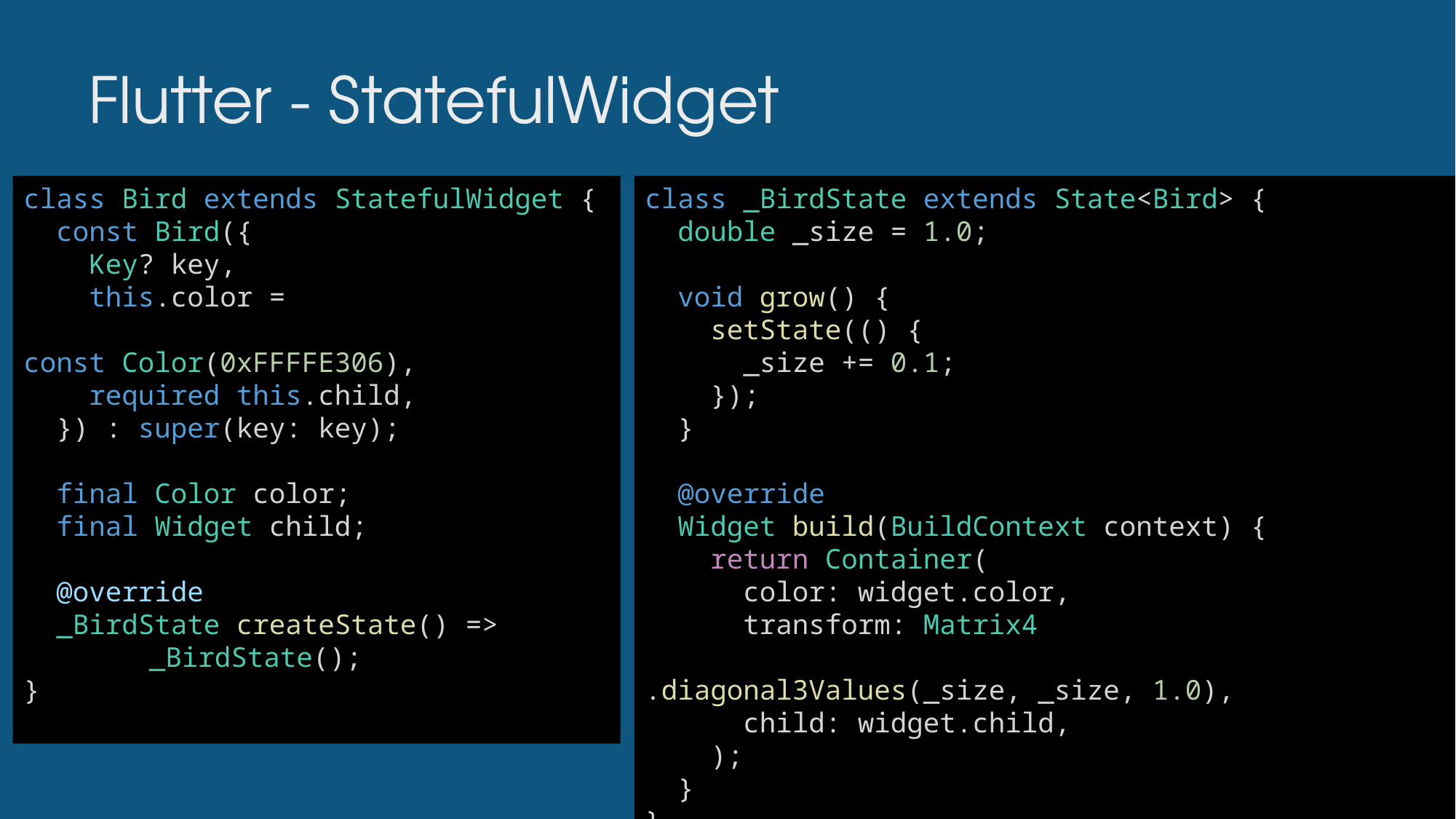

15
# Flutter - StatefulWidget
class Bird extends StatefulWidget {
  const Bird({
    Key? key,
    this.color =
		const Color(0xFFFFE306),
    required this.child,
  }) : super(key: key);
  final Color color;
  final Widget child;

  @override
  _BirdState createState() =>
	 _BirdState();
}

class _BirdState extends State<Bird> {
  double _size = 1.0;
  void grow() {
    setState(() {
      _size += 0.1;
    });
  }
  @override
  Widget build(BuildContext context) {
    return Container(
      color: widget.color,
      transform: Matrix4
			.diagonal3Values(_size, _size, 1.0),
      child: widget.child,
    );
  }
}